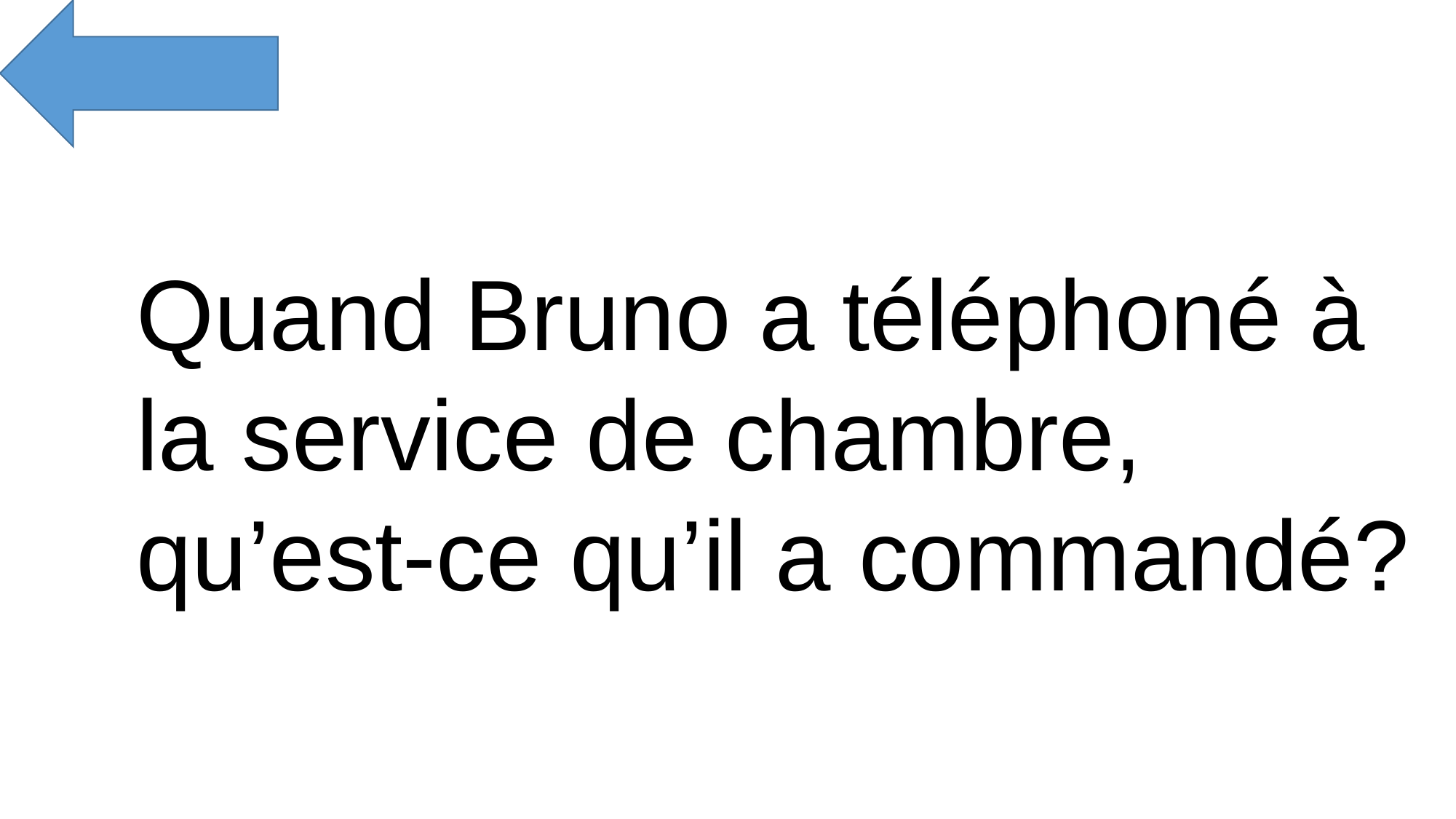

Quand Bruno a téléphoné à la service de chambre, qu’est-ce qu’il a commandé?